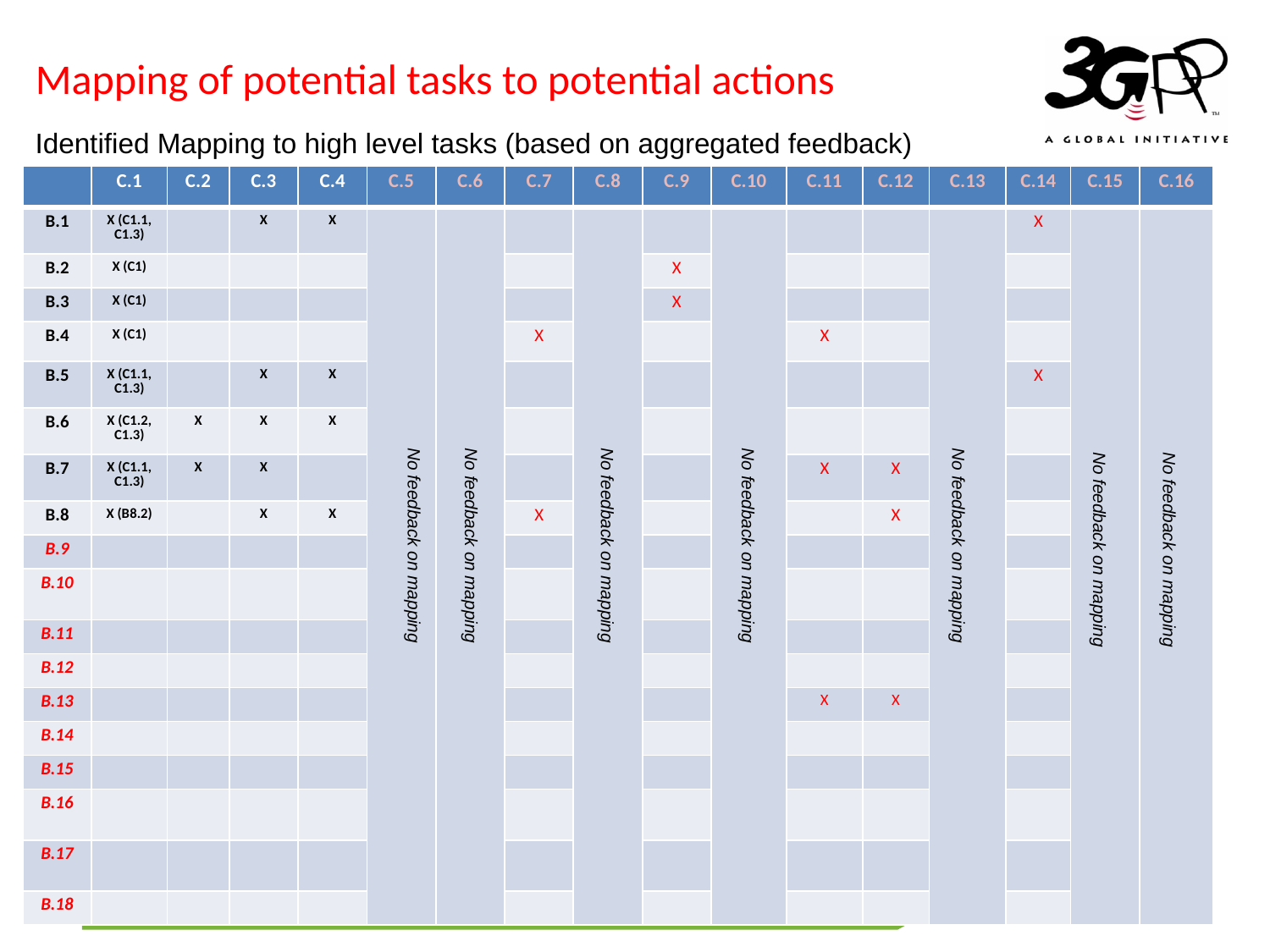

# Mapping of potential tasks to potential actions
Identified Mapping to high level tasks (based on aggregated feedback)
|  | C.1 | C.2 | C.3 | C.4 | C.5 | C.6 | C.7 | C.8 | C.9 | C.10 | C.11 | C.12 | C.13 | C.14 | C.15 | C.16 |
| --- | --- | --- | --- | --- | --- | --- | --- | --- | --- | --- | --- | --- | --- | --- | --- | --- |
| B.1 | X (C1.1, C1.3) |  | X | X |  |  |  |  |  |  |  |  |  | X |  |  |
| B.2 | X (C1) |  |  |  |  |  |  |  | X |  |  |  |  |  |  |  |
| B.3 | X (C1) |  |  |  |  |  |  |  | X |  |  |  |  |  |  |  |
| B.4 | X (C1) |  |  |  |  |  | X |  |  |  | X |  |  |  |  |  |
| B.5 | X (C1.1, C1.3) |  | X | X |  |  |  |  |  |  |  |  |  | X |  |  |
| B.6 | X (C1.2, C1.3) | X | X | X |  |  |  |  |  |  |  |  |  |  |  |  |
| B.7 | X (C1.1, C1.3) | X | X |  |  |  |  |  |  |  | X | X |  |  |  |  |
| B.8 | X (B8.2) |  | X | X |  |  | X |  |  |  |  | X |  |  |  |  |
| B.9 |  |  |  |  |  |  |  |  |  |  |  |  |  |  |  |  |
| B.10 |  |  |  |  |  |  |  |  |  |  |  |  |  |  |  |  |
| B.11 |  |  |  |  |  |  |  |  |  |  |  |  |  |  |  |  |
| B.12 |  |  |  |  |  |  |  |  |  |  |  |  |  |  |  |  |
| B.13 |  |  |  |  |  |  |  |  |  |  | X | X |  |  |  |  |
| B.14 |  |  |  |  |  |  |  |  |  |  |  |  |  |  |  |  |
| B.15 |  |  |  |  |  |  |  |  |  |  |  |  |  |  |  |  |
| B.16 |  |  |  |  |  |  |  |  |  |  |  |  |  |  |  |  |
| B.17 |  |  |  |  |  |  |  |  |  |  |  |  |  |  |  |  |
| B.18 |  |  |  |  |  |  |  |  |  |  |  |  |  |  |  |  |
No feedback on mapping
No feedback on mapping
No feedback on mapping
No feedback on mapping
No feedback on mapping
No feedback on mapping
No feedback on mapping